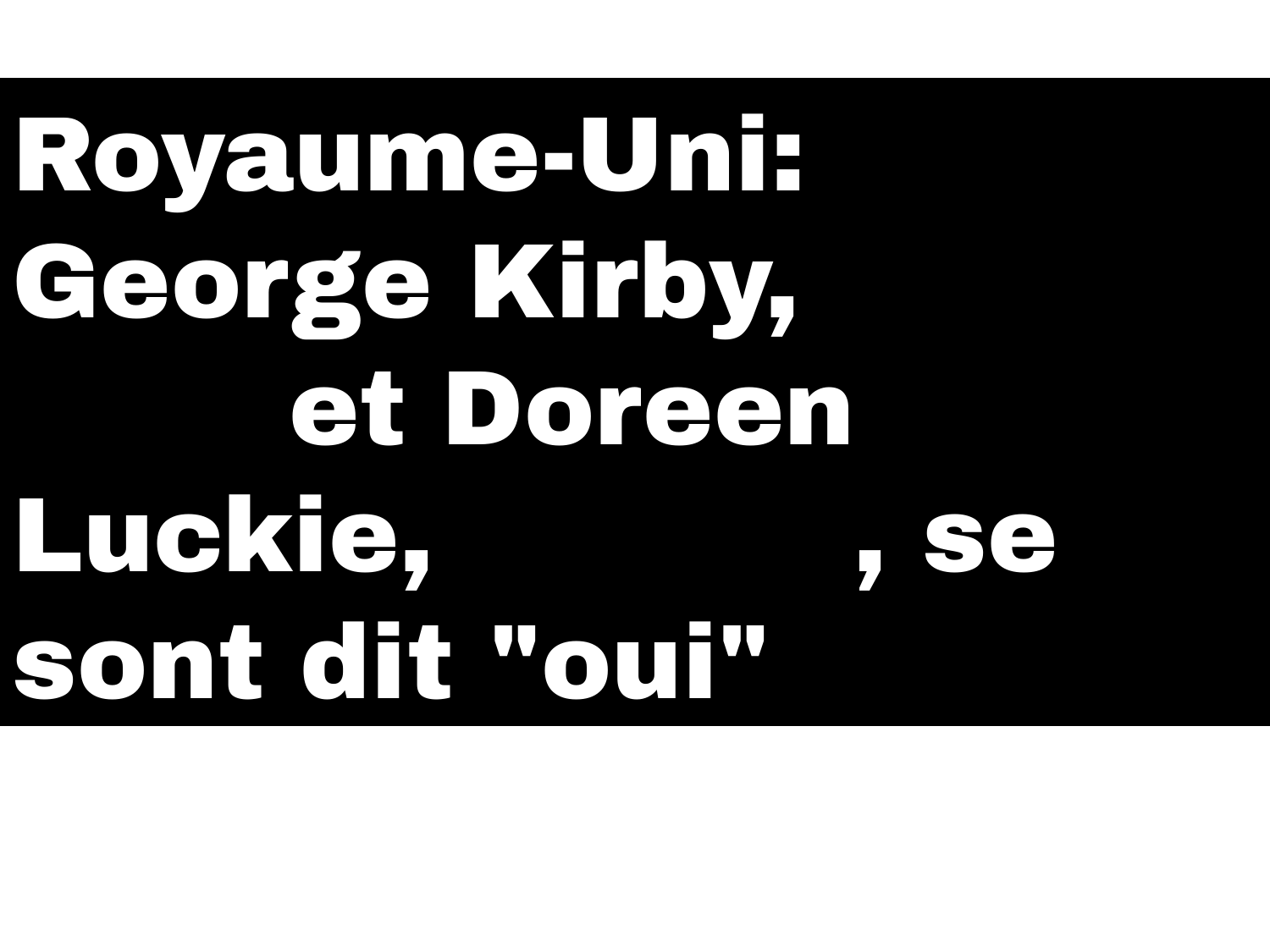

Royaume-Uni: George Kirby, 103 ans, et Doreen Luckie, 91 ans, se sont dit "oui"